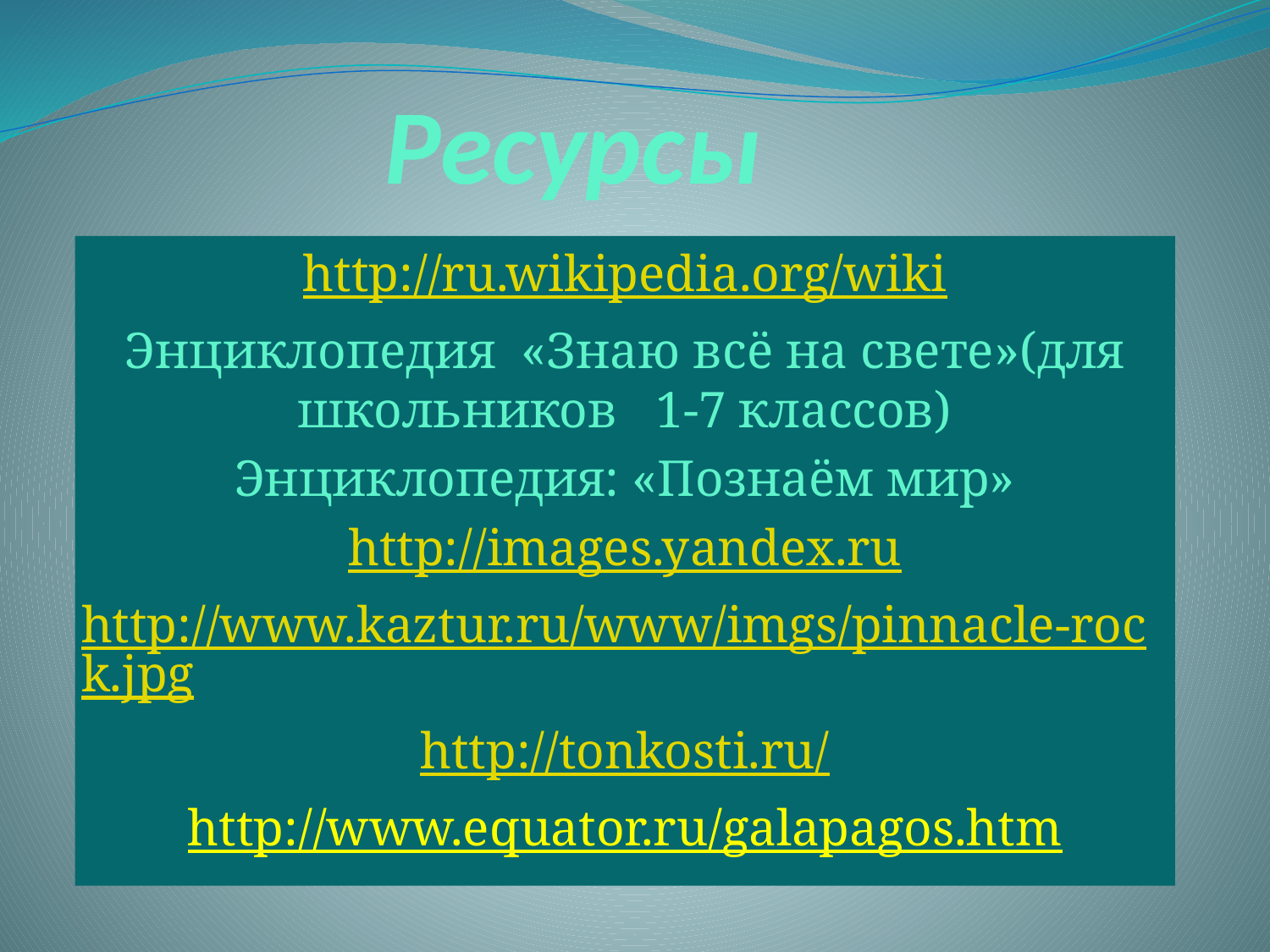

# Ресурсы
http://ru.wikipedia.org/wiki
Энциклопедия  «Знаю всё на свете»(для школьников   1-7 классов)
Энциклопедия: «Познаём мир»
http://images.yandex.ru
http://www.kaztur.ru/www/imgs/pinnacle-rock.jpg
http://tonkosti.ru/
http://www.equator.ru/galapagos.htm